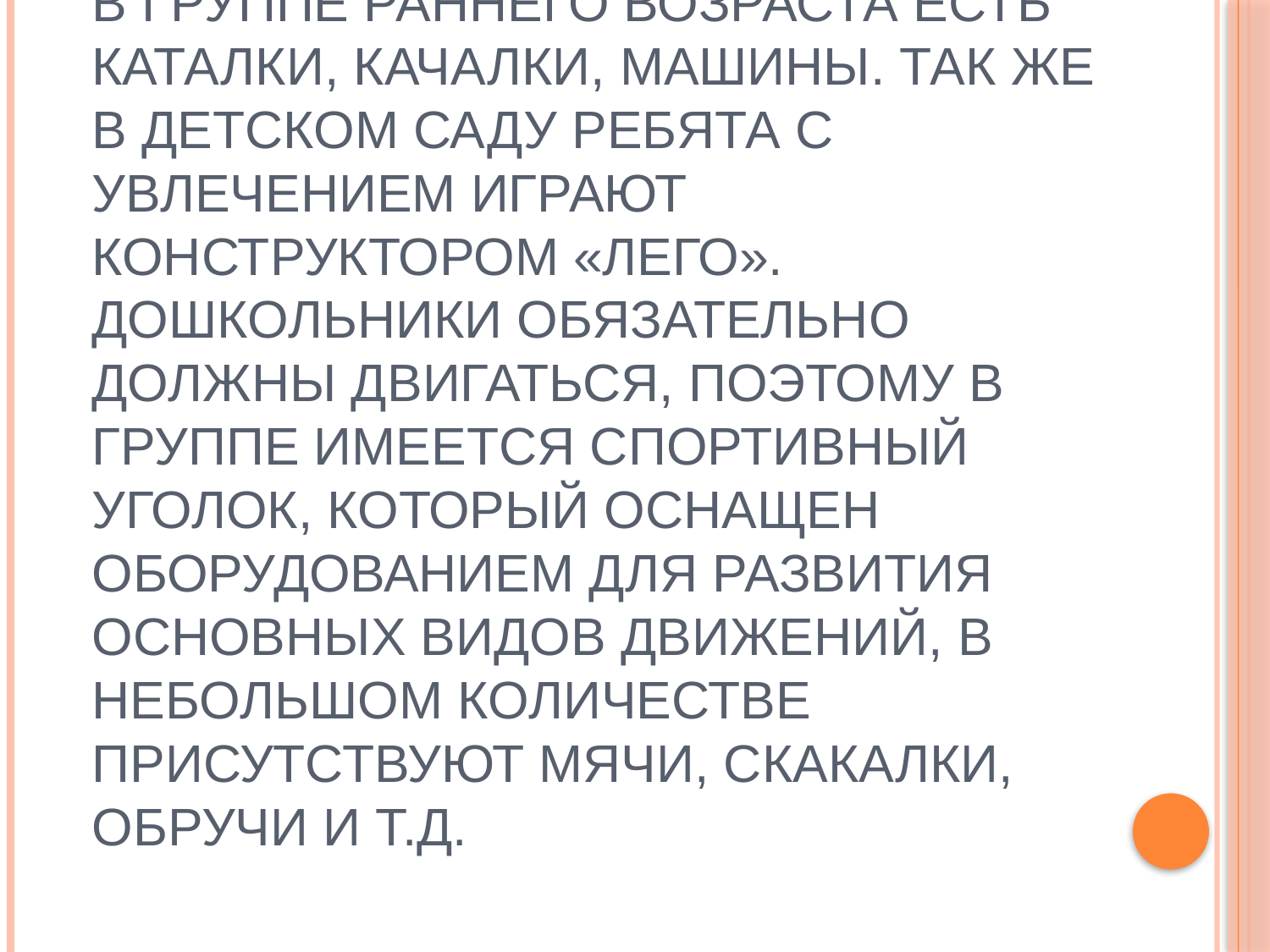

# В группе раннего возраста есть каталки, качалки, машины. Так же в детском саду ребята с увлечением играют конструктором «лего». Дошкольники обязательно должны двигаться, поэтому в группе имеется спортивный уголок, который оснащен оборудованием для развития основных видов движений, в небольшом количестве присутствуют мячи, скакалки, обручи и т.д.